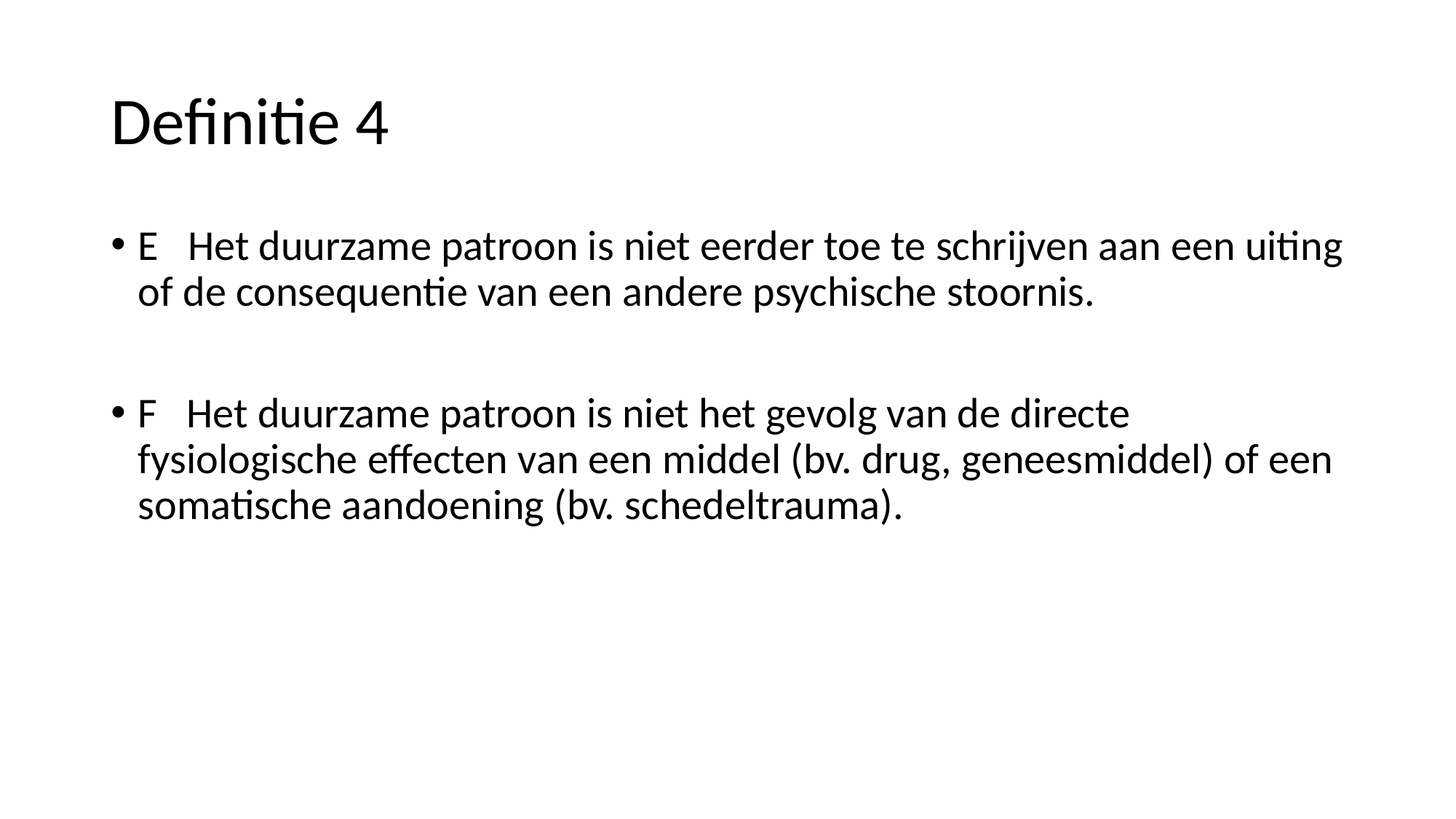

# Definitie 4
E   Het duurzame patroon is niet eerder toe te schrijven aan een uiting of de consequentie van een andere psychische stoornis.

F   Het duurzame patroon is niet het gevolg van de directe fysiologische effecten van een middel (bv. drug, geneesmiddel) of een somatische aandoening (bv. schedeltrauma).